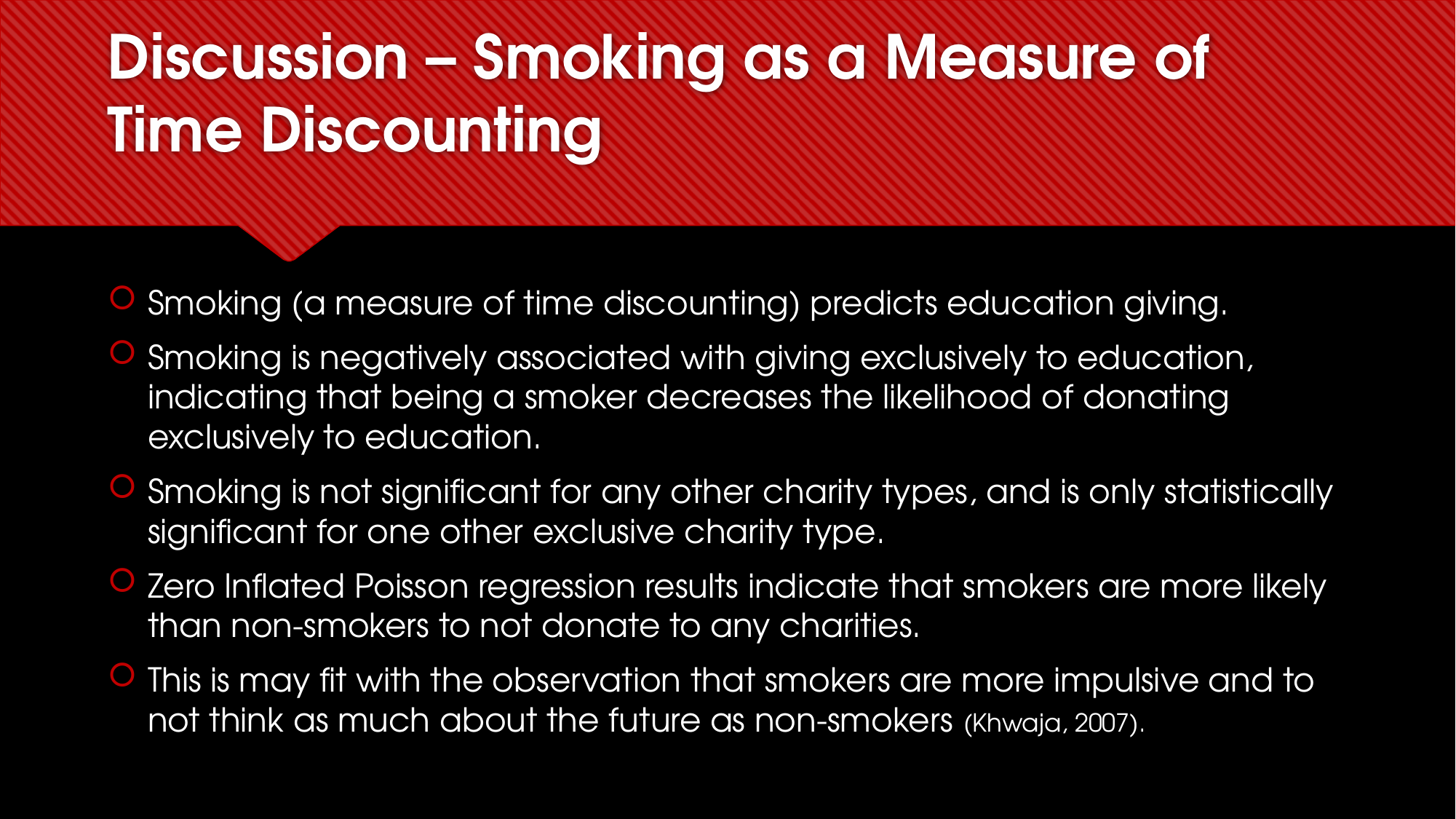

# Discussion – Smoking as a Measure of Time Discounting
Smoking (a measure of time discounting) predicts education giving.
Smoking is negatively associated with giving exclusively to education, indicating that being a smoker decreases the likelihood of donating exclusively to education.
Smoking is not significant for any other charity types, and is only statistically significant for one other exclusive charity type.
Zero Inflated Poisson regression results indicate that smokers are more likely than non-smokers to not donate to any charities.
This is may fit with the observation that smokers are more impulsive and to not think as much about the future as non-smokers (Khwaja, 2007).